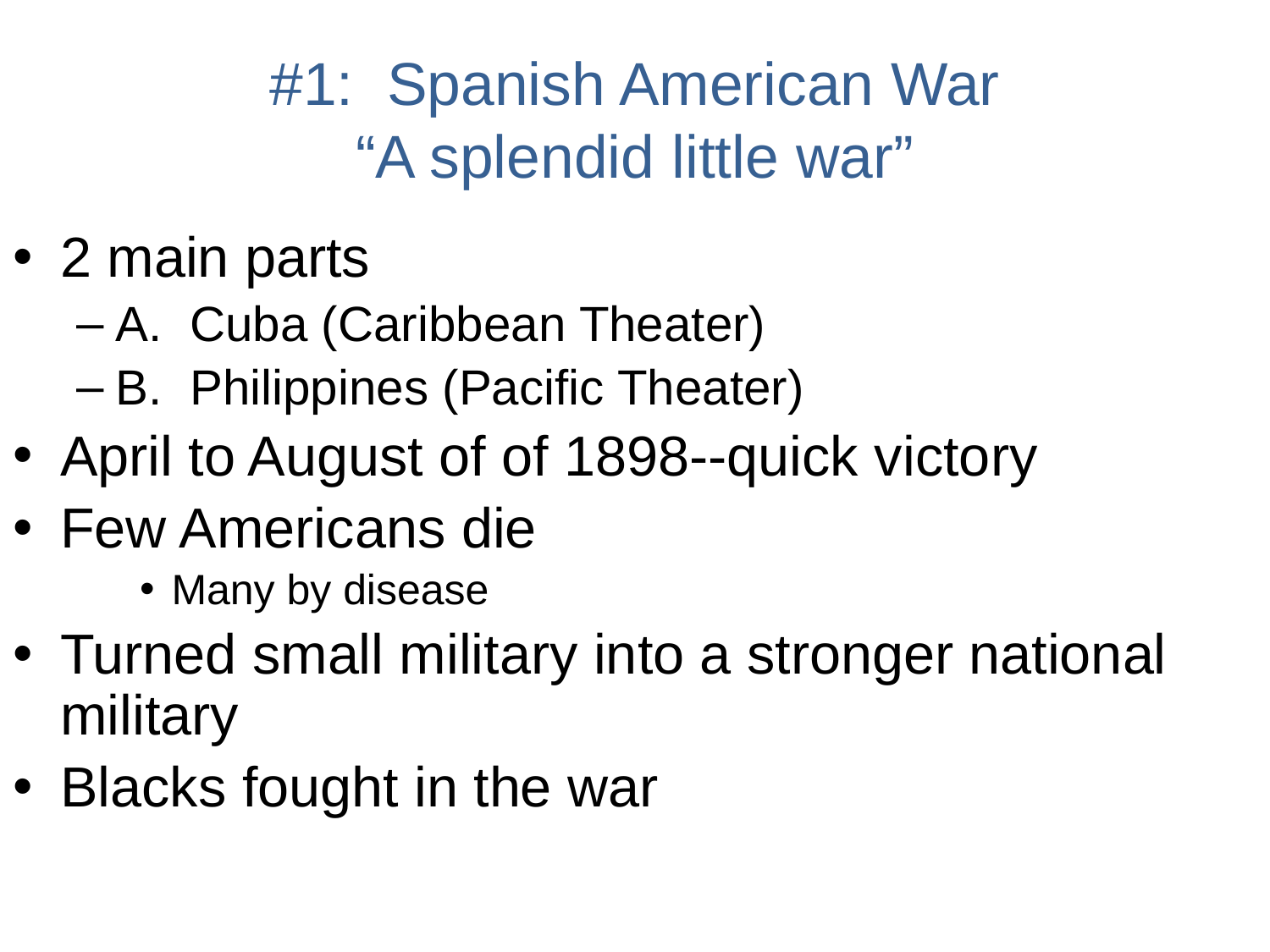

# #1:  Spanish American War “A splendid little war”
2 main parts
A.  Cuba (Caribbean Theater)
B.  Philippines (Pacific Theater)
April to August of of 1898--quick victory
Few Americans die
Many by disease
Turned small military into a stronger national military
Blacks fought in the war